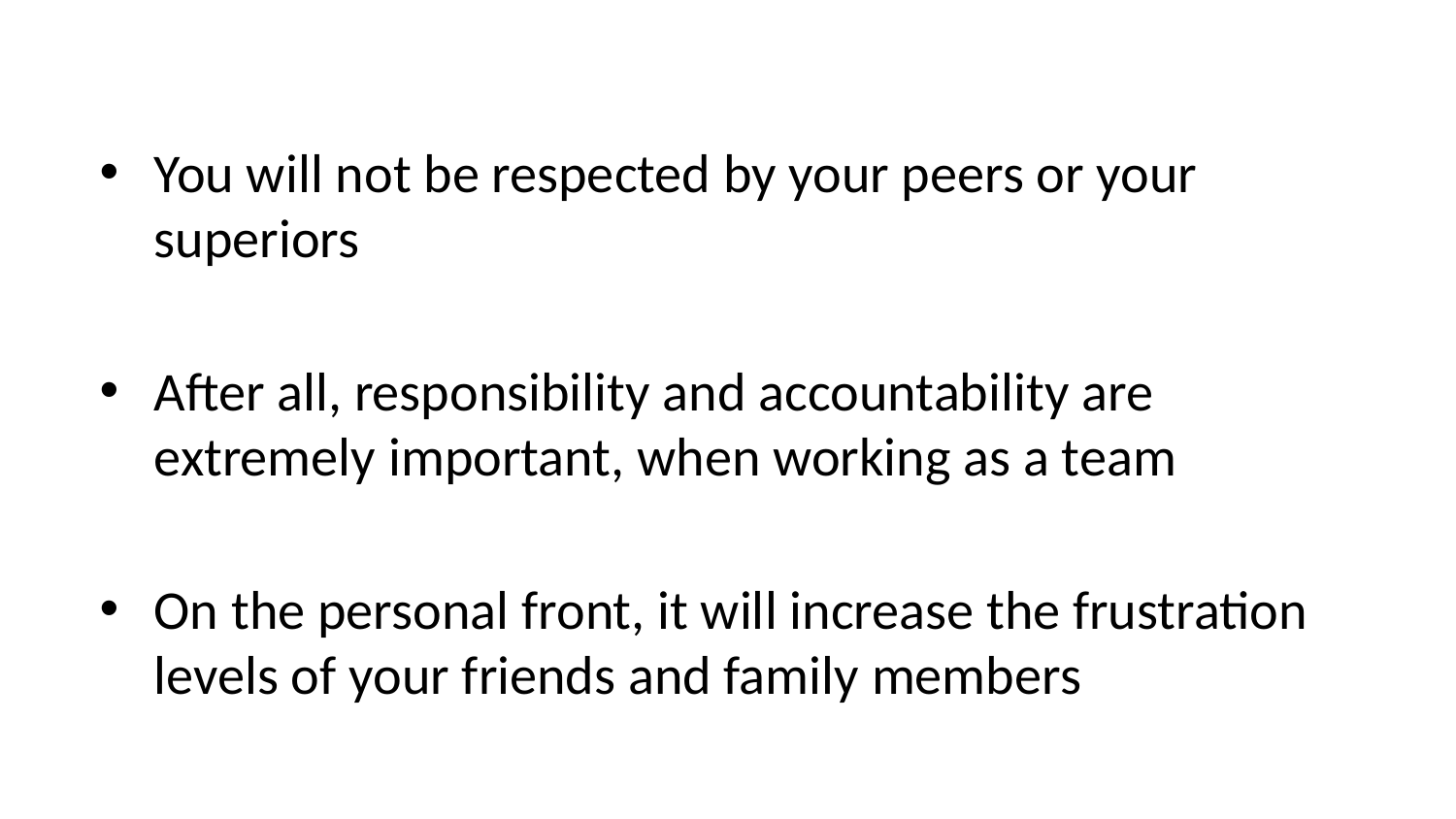

You will not be respected by your peers or your superiors

After all, responsibility and accountability are extremely important, when working as a team

On the personal front, it will increase the frustration levels of your friends and family members